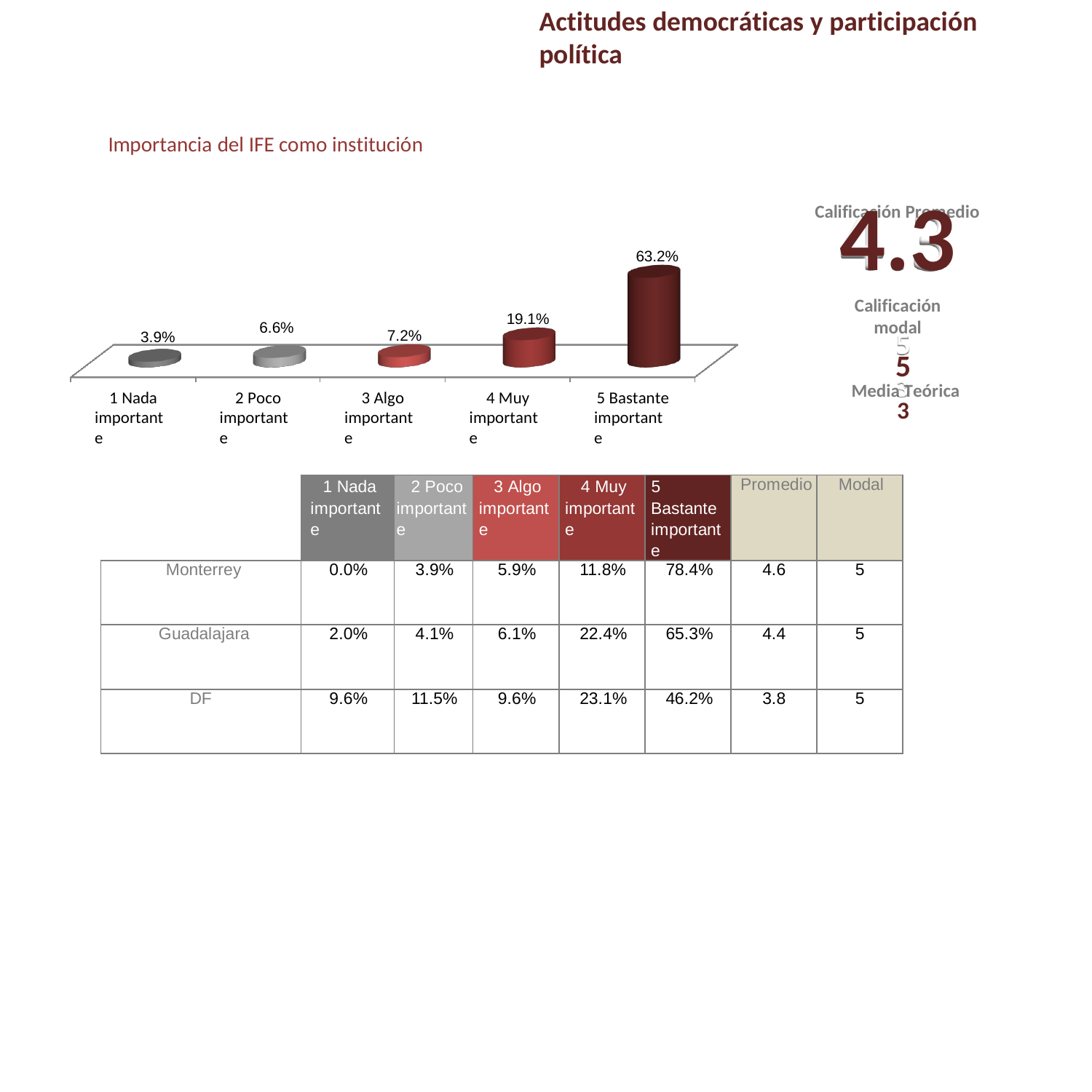

Actitudes democráticas y participación política

Importancia del IFE como institución

Calificación Promedio

4.3
Calificación modal

5
Media Teórica
3

63.2%
19.1%

6.6%
7.2%
3.9%

1 Nada importante
2 Poco importante
3 Algo importante
4 Muy importante
5 Bastante importante
|  | 1 Nada importante | 2 Poco importante | 3 Algo importante | 4 Muy importante | 5 Bastante importante | Promedio | Modal |
| --- | --- | --- | --- | --- | --- | --- | --- |
| Monterrey | 0.0% | 3.9% | 5.9% | 11.8% | 78.4% | 4.6 | 5 |
| Guadalajara | 2.0% | 4.1% | 6.1% | 22.4% | 65.3% | 4.4 | 5 |
| DF | 9.6% | 11.5% | 9.6% | 23.1% | 46.2% | 3.8 | 5 |